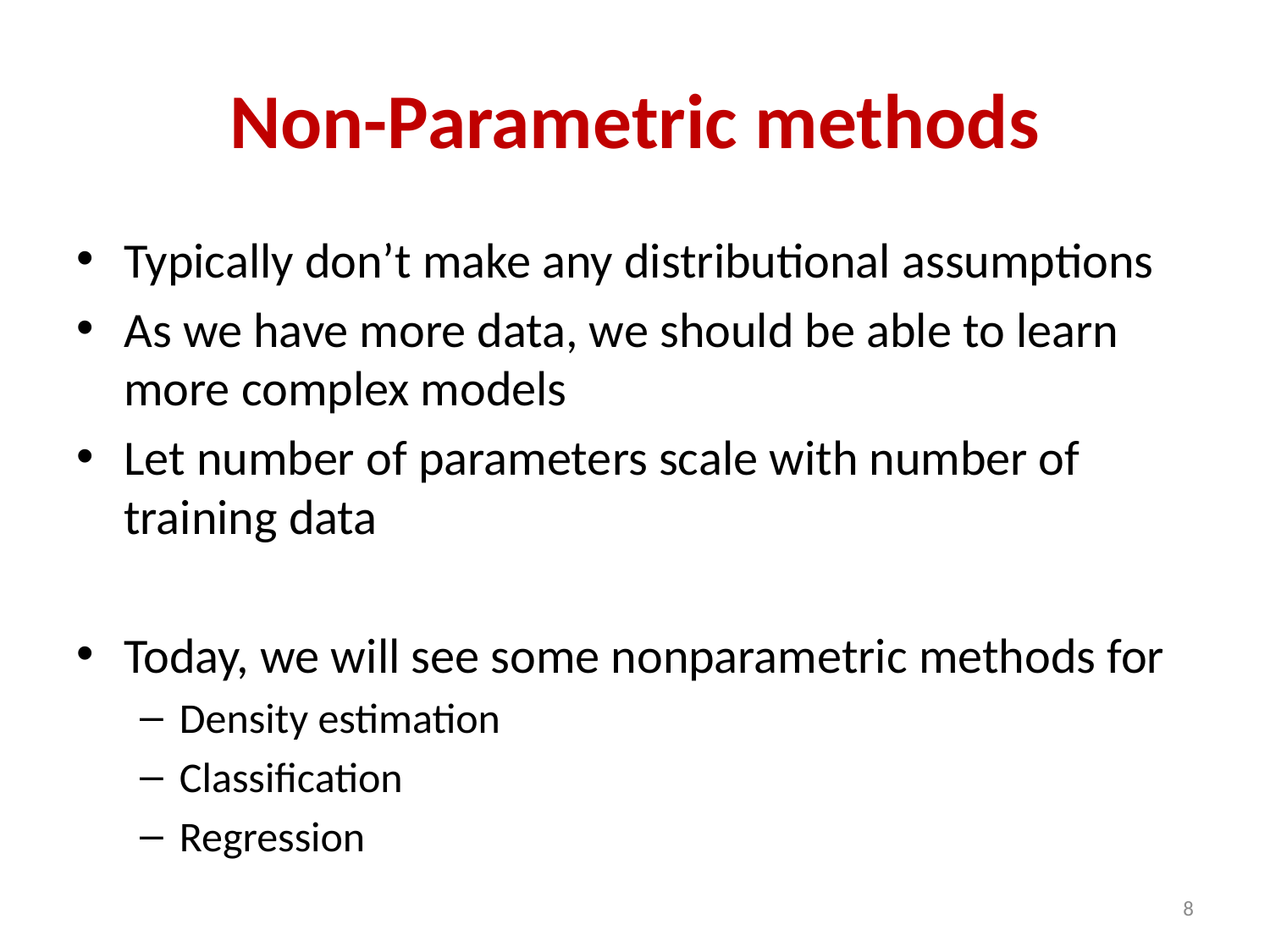

# Non-Parametric methods
Typically don’t make any distributional assumptions
As we have more data, we should be able to learn more complex models
Let number of parameters scale with number of training data

Today, we will see some nonparametric methods for
Density estimation
Classification
Regression
8